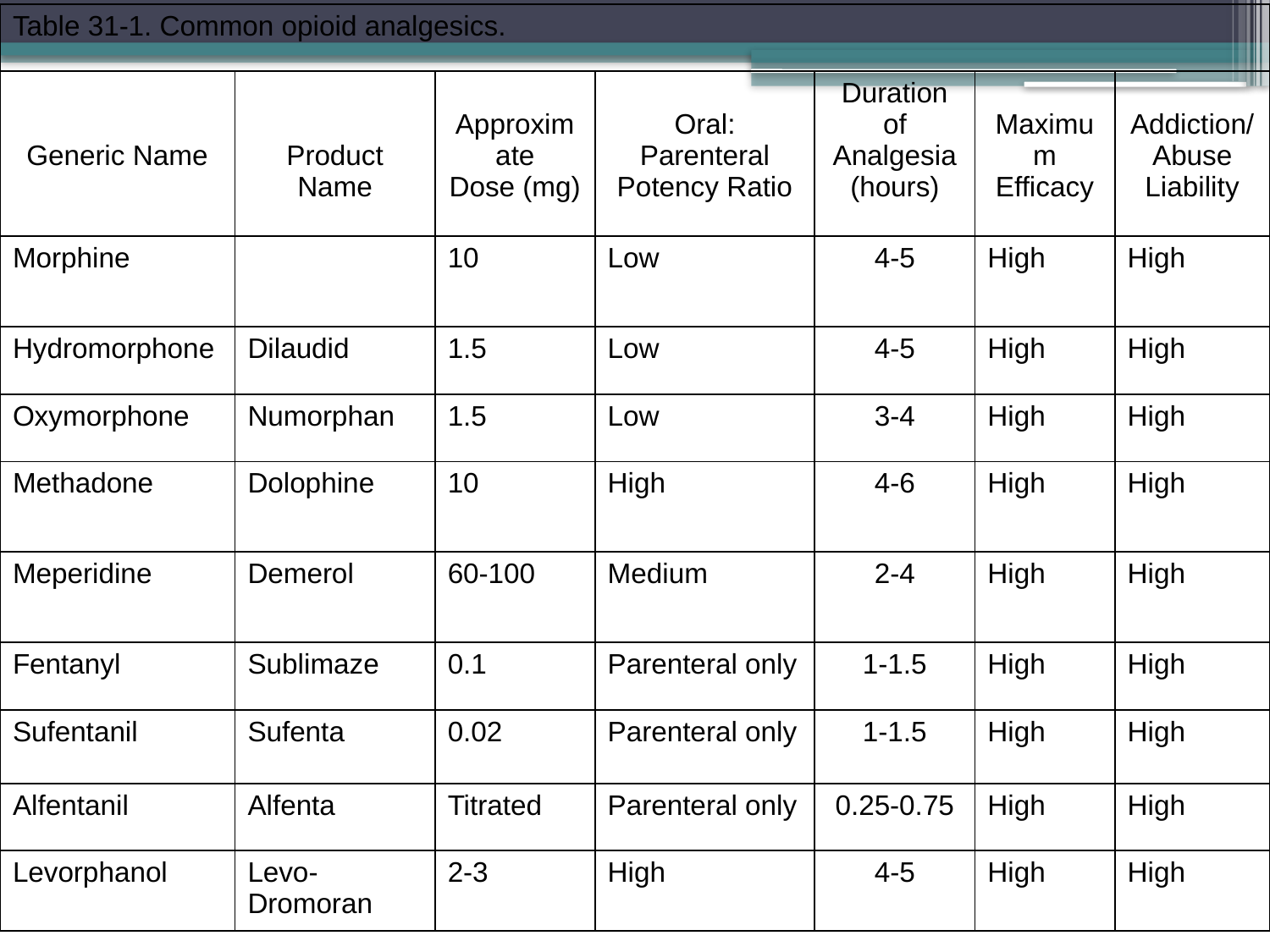

| Table 31-1. Common opioid analgesics. |  |  |  |  |  |  |
| --- | --- | --- | --- | --- | --- | --- |
| Generic Name | Product Name | Approximate Dose (mg) | Oral: Parenteral Potency Ratio | Duration of Analgesia (hours) | Maximum Efficacy | Addiction/Abuse Liability |
| Morphine |  | 10 | Low | 4-5 | High | High |
| Hydromorphone | Dilaudid | 1.5 | Low | 4-5 | High | High |
| Oxymorphone | Numorphan | 1.5 | Low | 3-4 | High | High |
| Methadone | Dolophine | 10 | High | 4-6 | High | High |
| Meperidine | Demerol | 60-100 | Medium | 2-4 | High | High |
| Fentanyl | Sublimaze | 0.1 | Parenteral only | 1-1.5 | High | High |
| Sufentanil | Sufenta | 0.02 | Parenteral only | 1-1.5 | High | High |
| Alfentanil | Alfenta | Titrated | Parenteral only | 0.25-0.75 | High | High |
| Levorphanol | Levo-Dromoran | 2-3 | High | 4-5 | High | High |